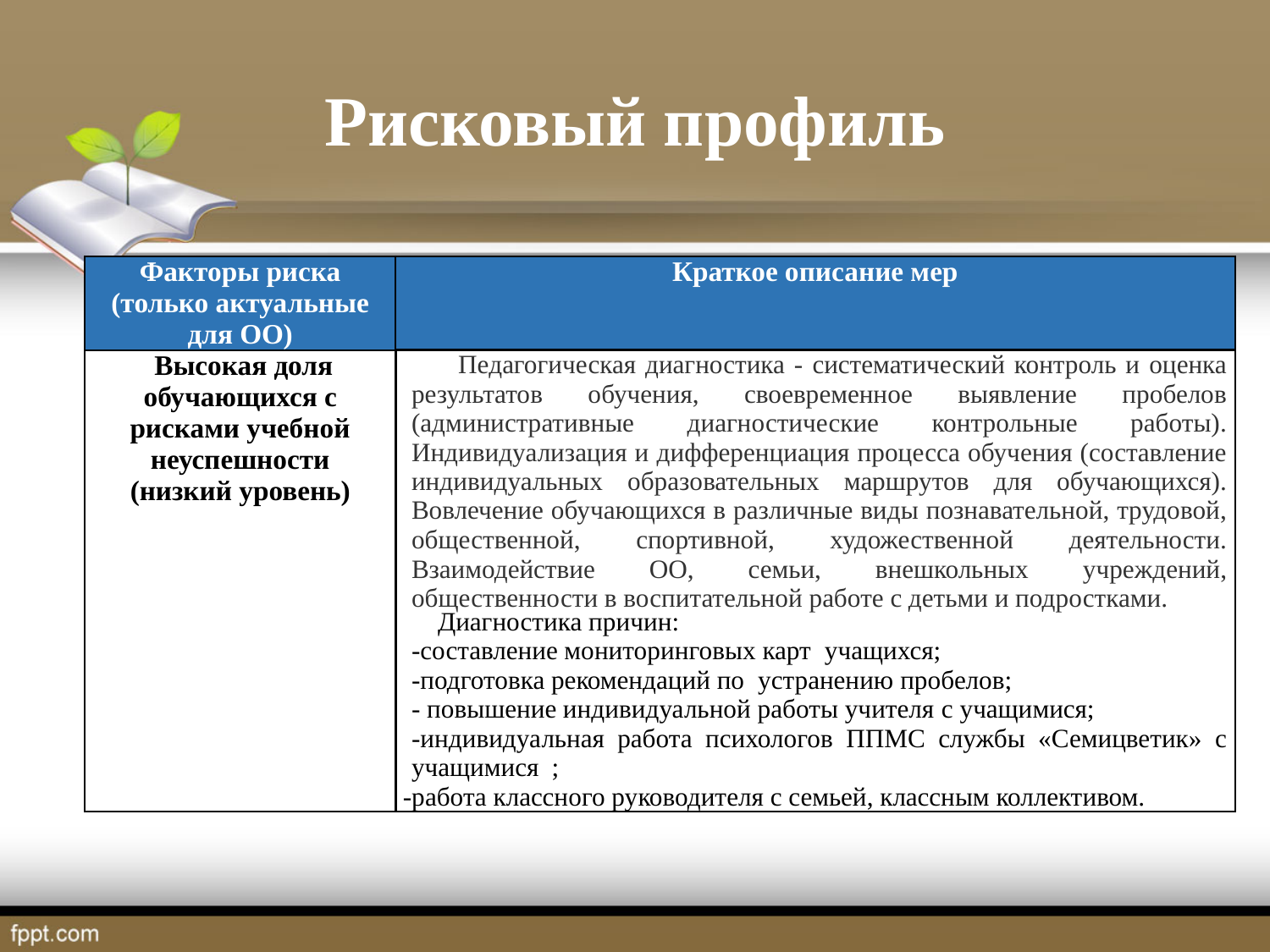

# Рисковый профиль
| Факторы риска (только актуальные для ОО) | Краткое описание мер |
| --- | --- |
| Высокая доля обучающихся с рисками учебной неуспешности (низкий уровень) | Педагогическая диагностика - систематический контроль и оценка результатов обучения, своевременное выявление пробелов (административные диагностические контрольные работы). Индивидуализация и дифференциация процесса обучения (составление индивидуальных образовательных маршрутов для обучающихся). Вовлечение обучающихся в различные виды познавательной, трудовой, общественной, спортивной, художественной деятельности. Взаимодействие ОО, семьи, внешкольных учреждений, общественности в воспитательной работе с детьми и подростками.   Диагностика причин: -составление мониторинговых карт учащихся; -подготовка рекомендаций по устранению пробелов; - повышение индивидуальной работы учителя с учащимися; -индивидуальная работа психологов ППМС службы «Семицветик» с учащимися ; -работа классного руководителя с семьей, классным коллективом. |